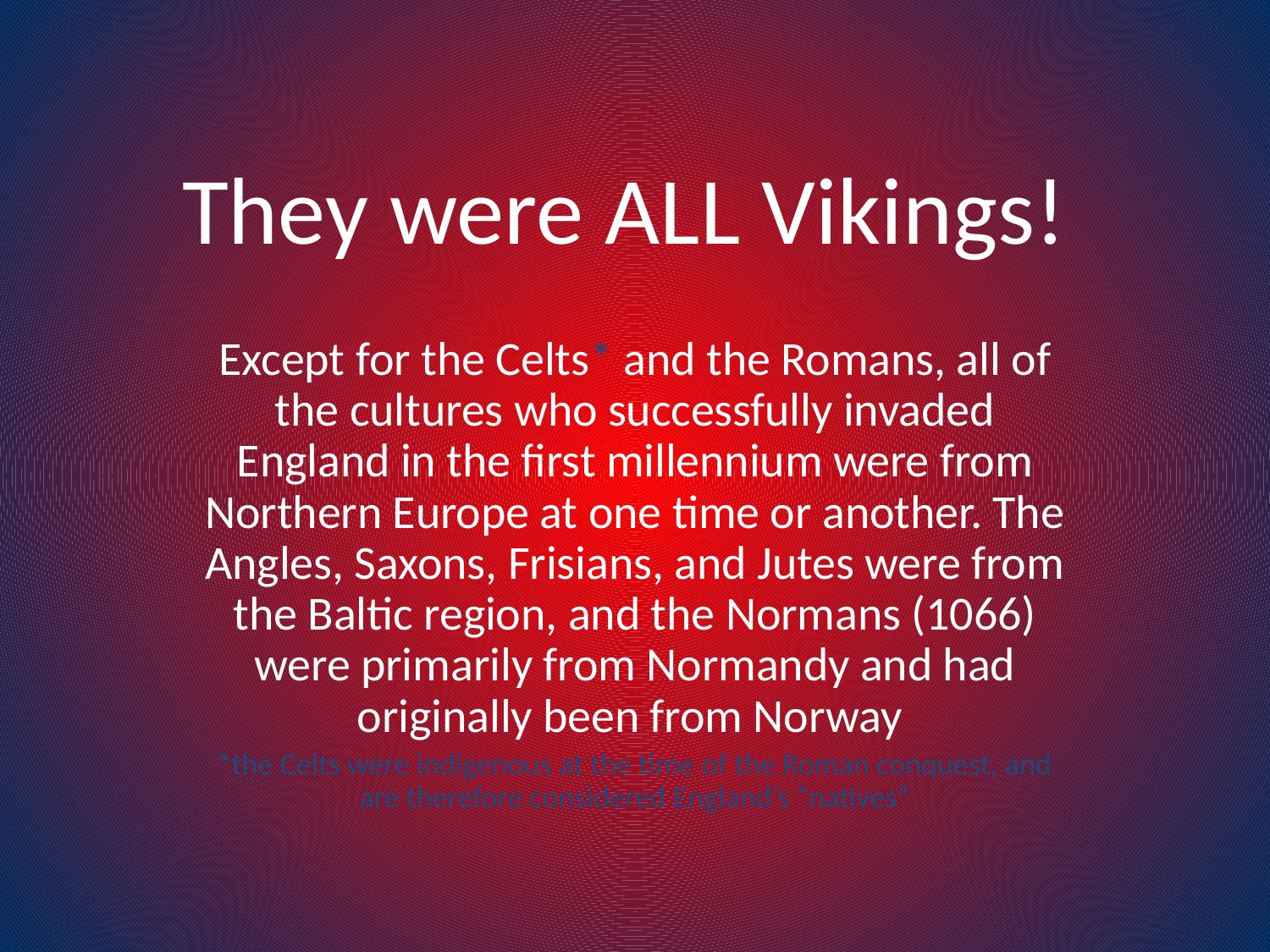

# They were ALL Vikings!
Except for the Celts* and the Romans, all of the cultures who successfully invaded England in the first millennium were from Northern Europe at one time or another. The Angles, Saxons, Frisians, and Jutes were from the Baltic region, and the Normans (1066) were primarily from Normandy and had originally been from Norway
*the Celts were indigenous at the time of the Roman conquest, and are therefore considered England’s “natives”